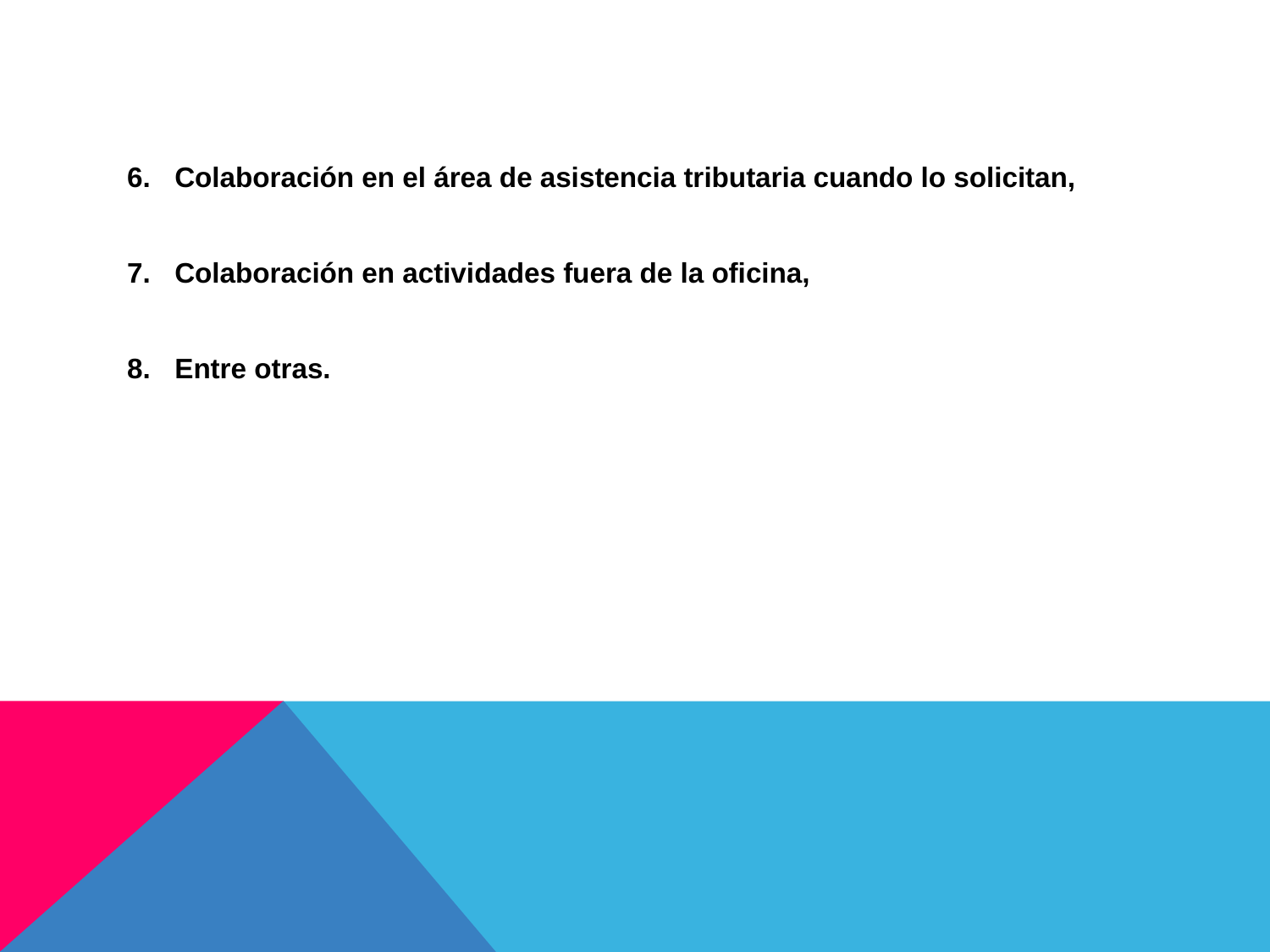

#
Colaboración en el área de asistencia tributaria cuando lo solicitan,

Colaboración en actividades fuera de la oficina,

Entre otras.